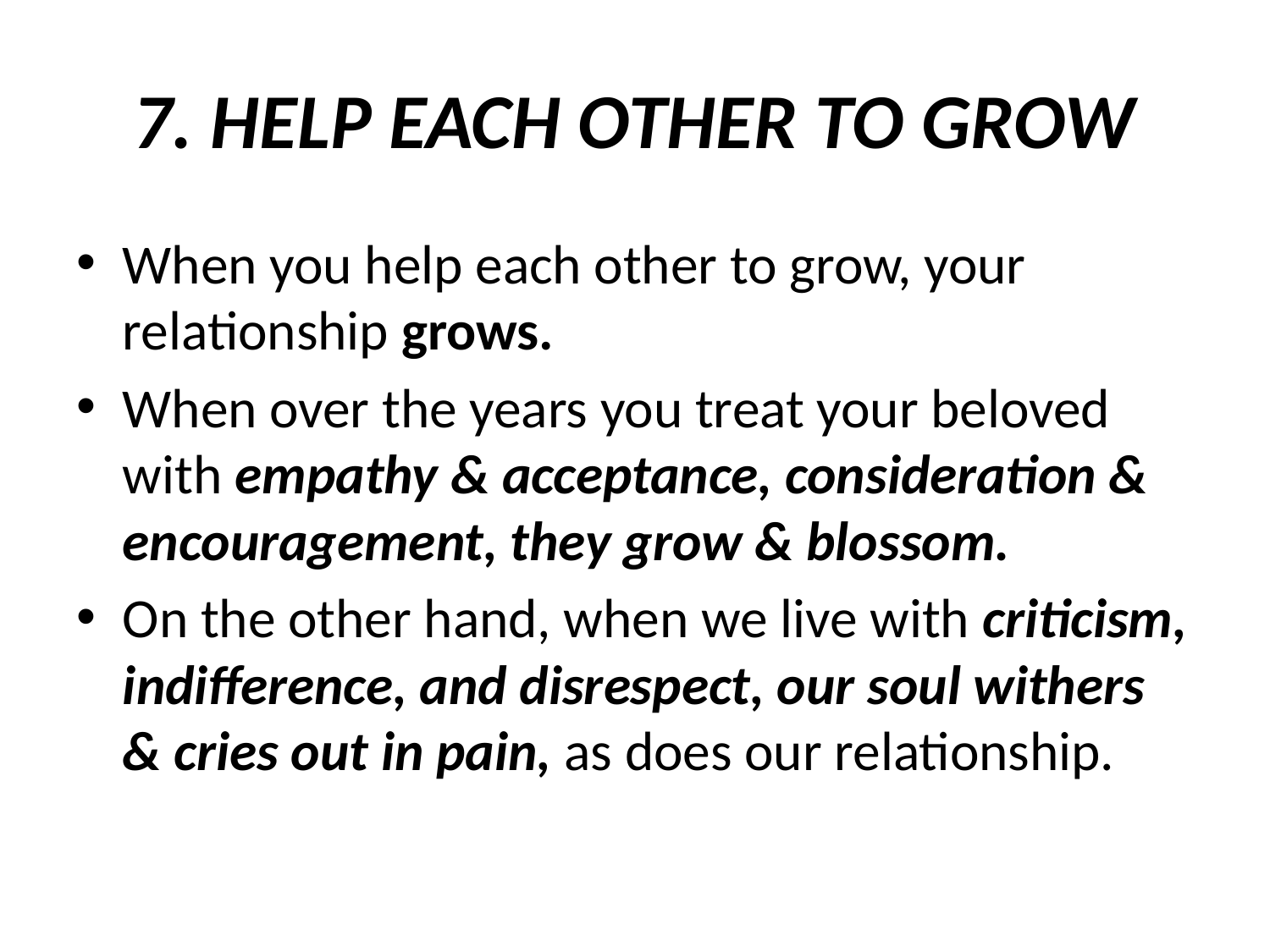

# 7. HELP EACH OTHER TO GROW
When you help each other to grow, your relationship grows.
When over the years you treat your beloved with empathy & acceptance, consideration & encouragement, they grow & blossom.
On the other hand, when we live with criticism, indifference, and disrespect, our soul withers & cries out in pain, as does our relationship.